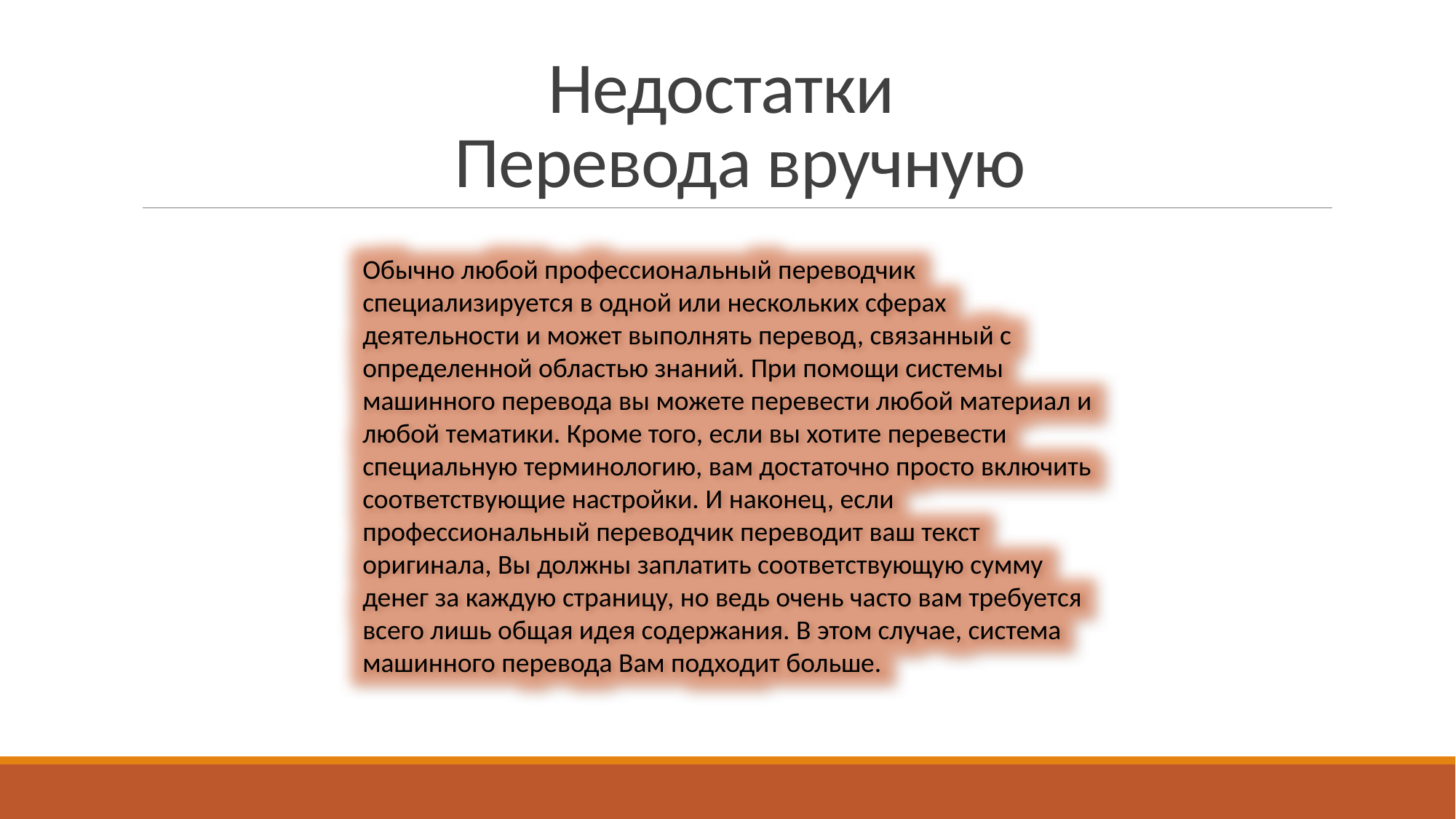

# Недостатки Перевода вручную
Обычно любой профессиональный переводчик специализируется в одной или нескольких сферах деятельности и может выполнять перевод, связанный с определенной областью знаний. При помощи системы машинного перевода вы можете перевести любой материал и любой тематики. Кроме того, если вы хотите перевести специальную терминологию, вам достаточно просто включить соответствующие настройки. И наконец, если профессиональный переводчик переводит ваш текст оригинала, Вы должны заплатить соответствующую сумму денег за каждую страницу, но ведь очень часто вам требуется всего лишь общая идея содержания. В этом случае, система машинного перевода Вам подходит больше.